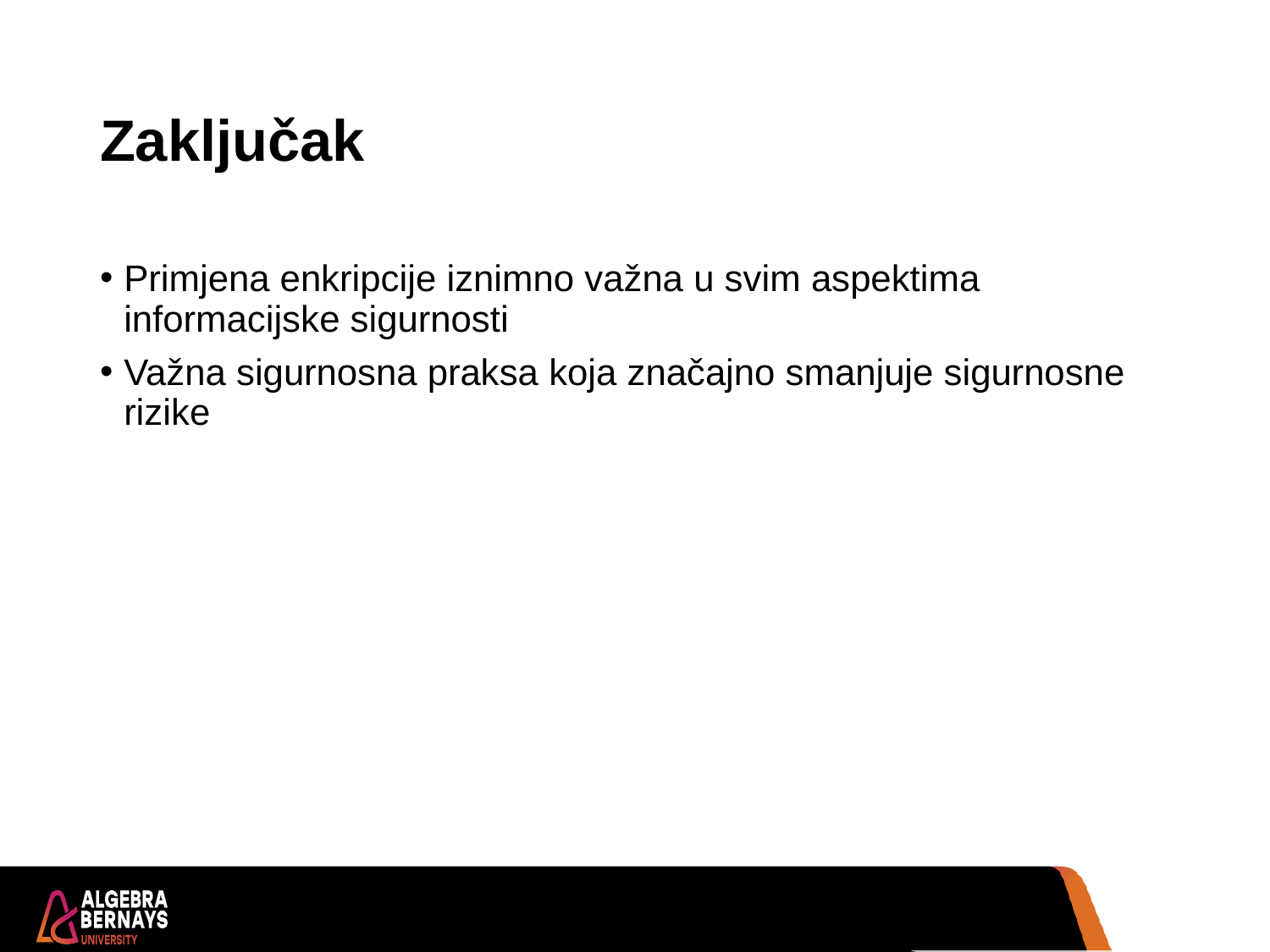

# Zaključak
Primjena enkripcije iznimno važna u svim aspektima informacijske sigurnosti
Važna sigurnosna praksa koja značajno smanjuje sigurnosne rizike